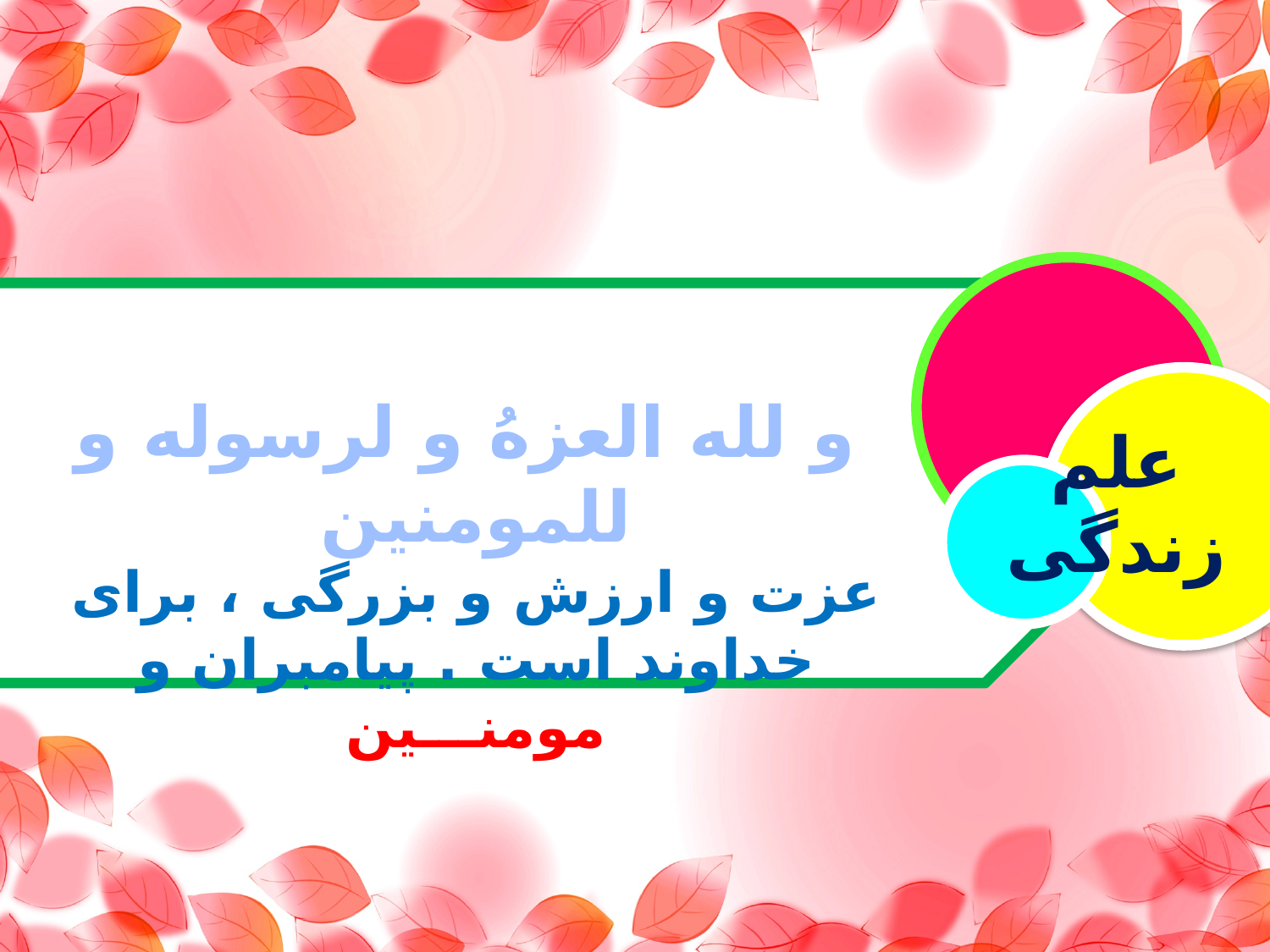

و لله العزهُ و لرسوله و للمومنین
عزت و ارزش و بزرگی ، برای خداوند است . پیامبران و مومنـــین
علم زندگی